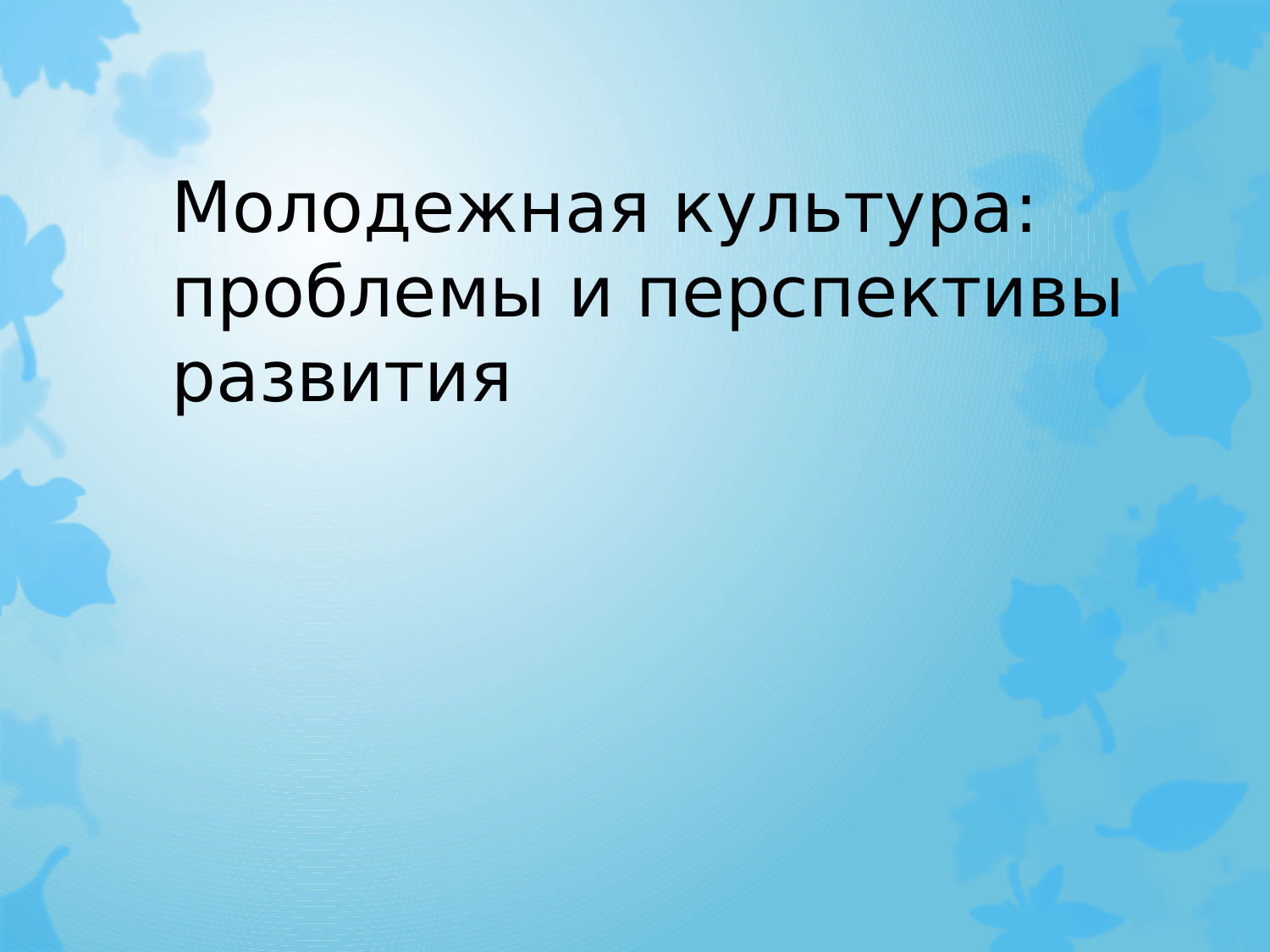

# Молодежная культура: проблемы и перспективы развития